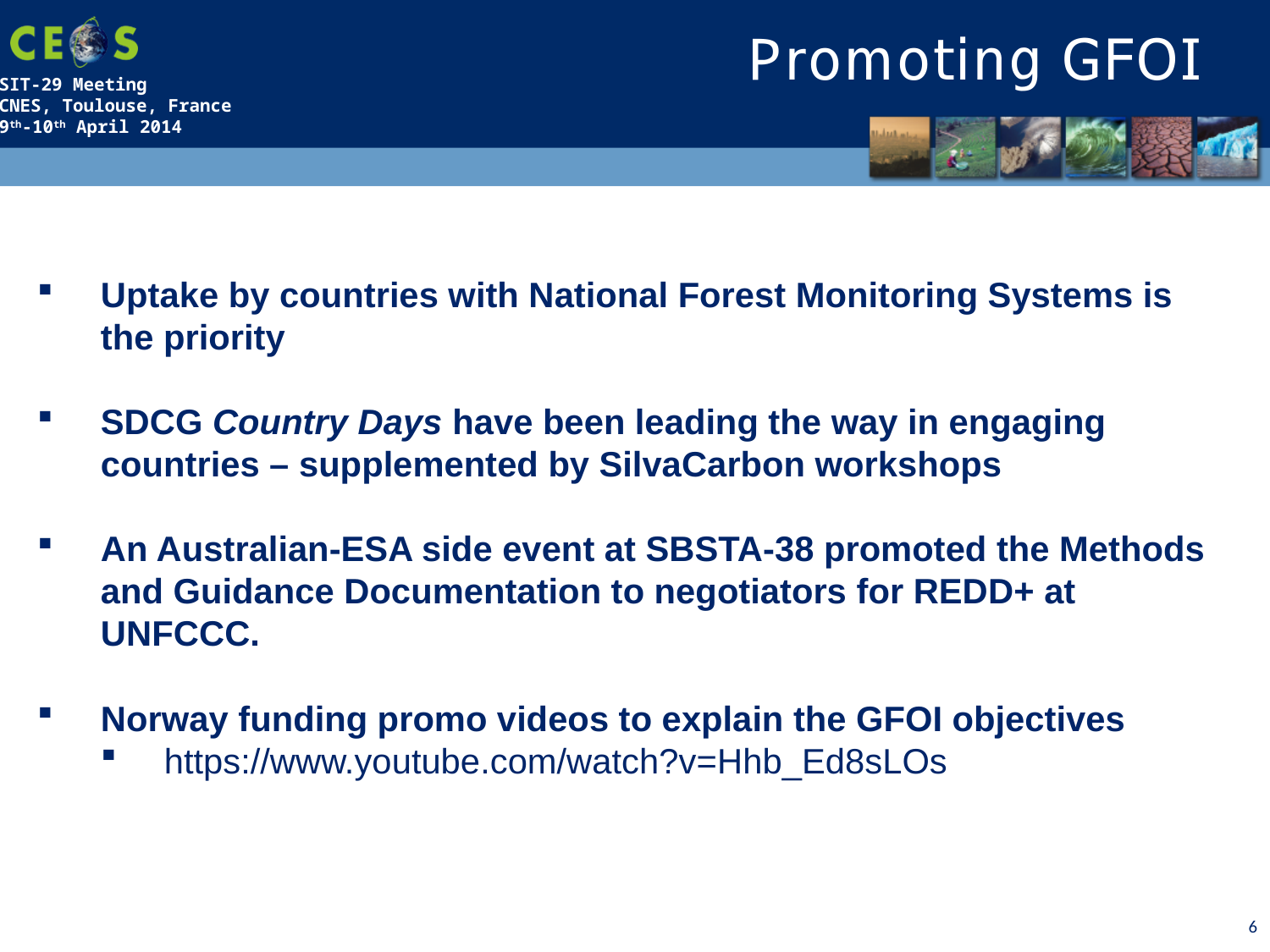

Promoting GFOI
Uptake by countries with National Forest Monitoring Systems is the priority

SDCG Country Days have been leading the way in engaging countries – supplemented by SilvaCarbon workshops

An Australian-ESA side event at SBSTA-38 promoted the Methods and Guidance Documentation to negotiators for REDD+ at UNFCCC.

Norway funding promo videos to explain the GFOI objectives
https://www.youtube.com/watch?v=Hhb_Ed8sLOs

6